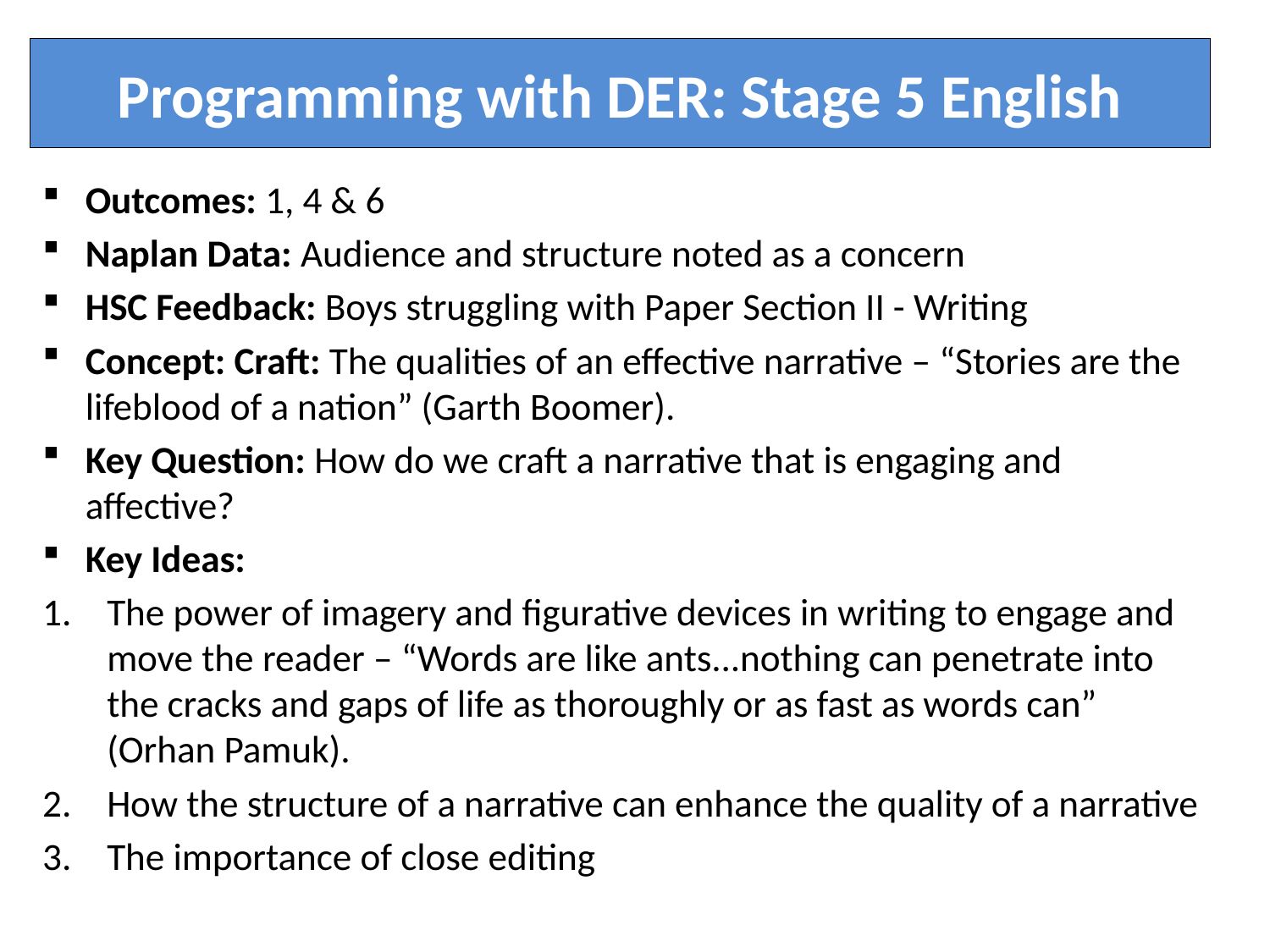

# Programming with DER: Stage 5 English
Outcomes: 1, 4 & 6
Naplan Data: Audience and structure noted as a concern
HSC Feedback: Boys struggling with Paper Section II - Writing
Concept: Craft: The qualities of an effective narrative – “Stories are the lifeblood of a nation” (Garth Boomer).
Key Question: How do we craft a narrative that is engaging and affective?
Key Ideas:
The power of imagery and figurative devices in writing to engage and move the reader – “Words are like ants...nothing can penetrate into the cracks and gaps of life as thoroughly or as fast as words can” (Orhan Pamuk).
How the structure of a narrative can enhance the quality of a narrative
The importance of close editing